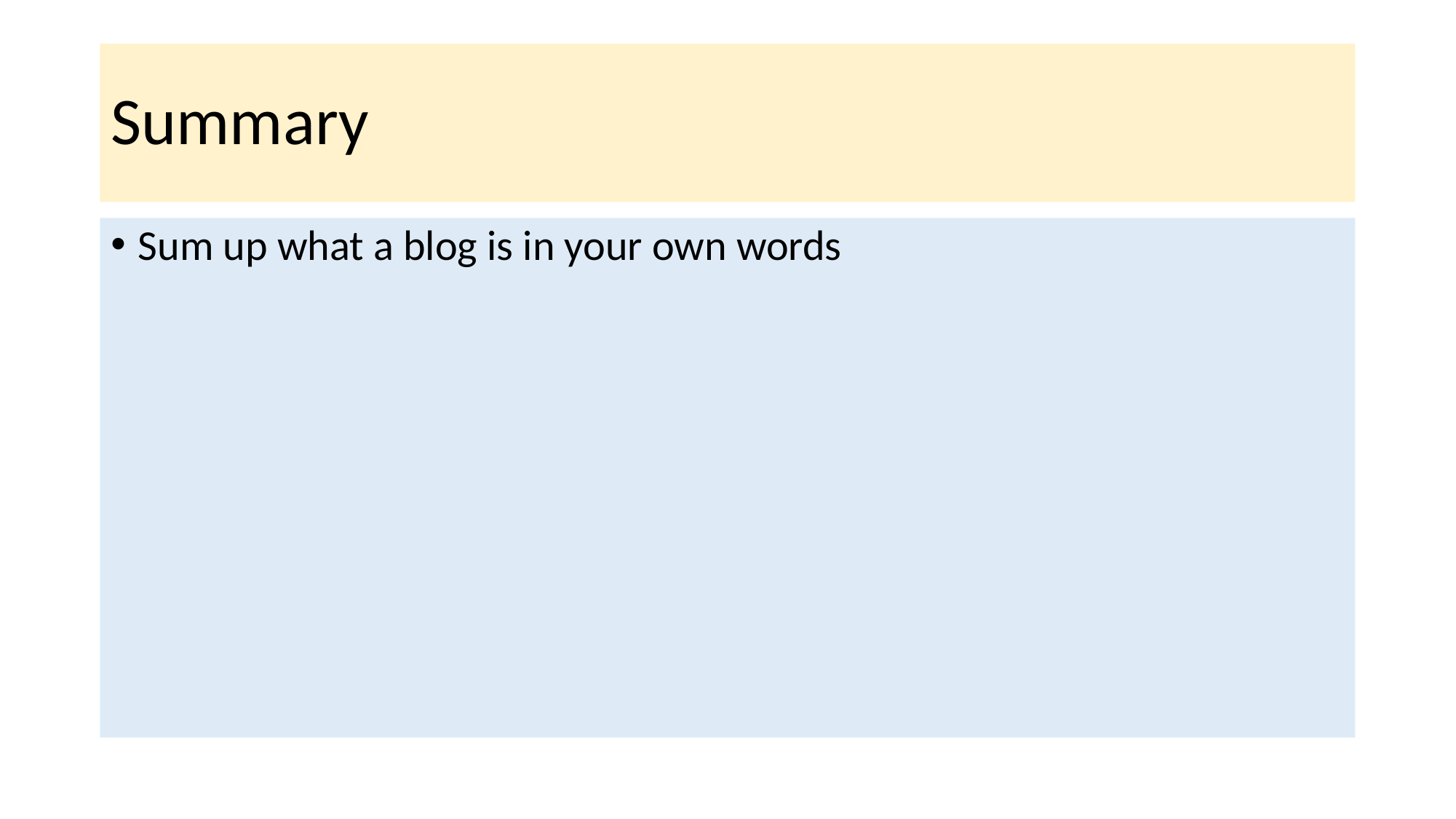

# Summary
Sum up what a blog is in your own words